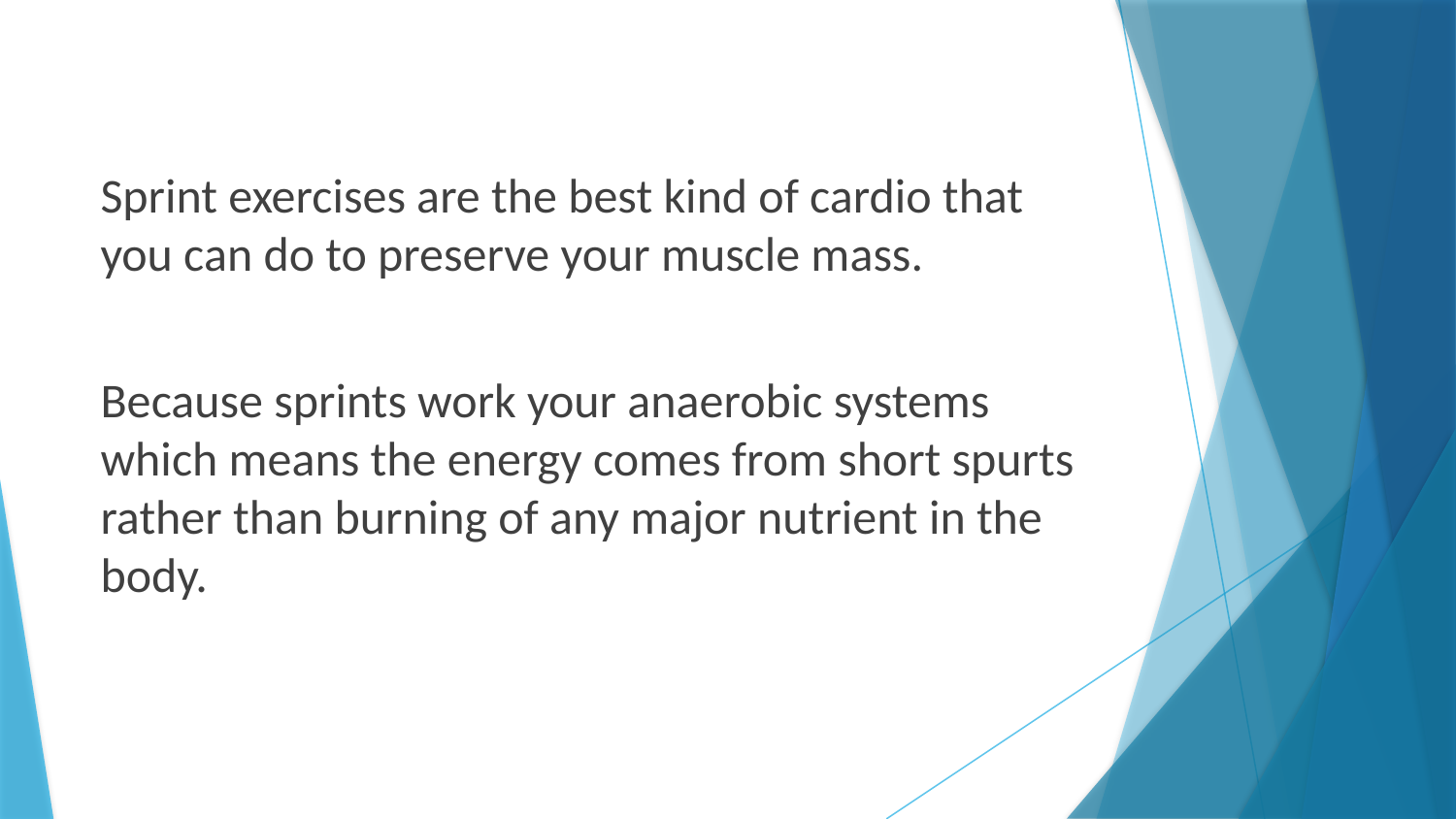

Sprint exercises are the best kind of cardio that you can do to preserve your muscle mass.

Because sprints work your anaerobic systems which means the energy comes from short spurts rather than burning of any major nutrient in the body.